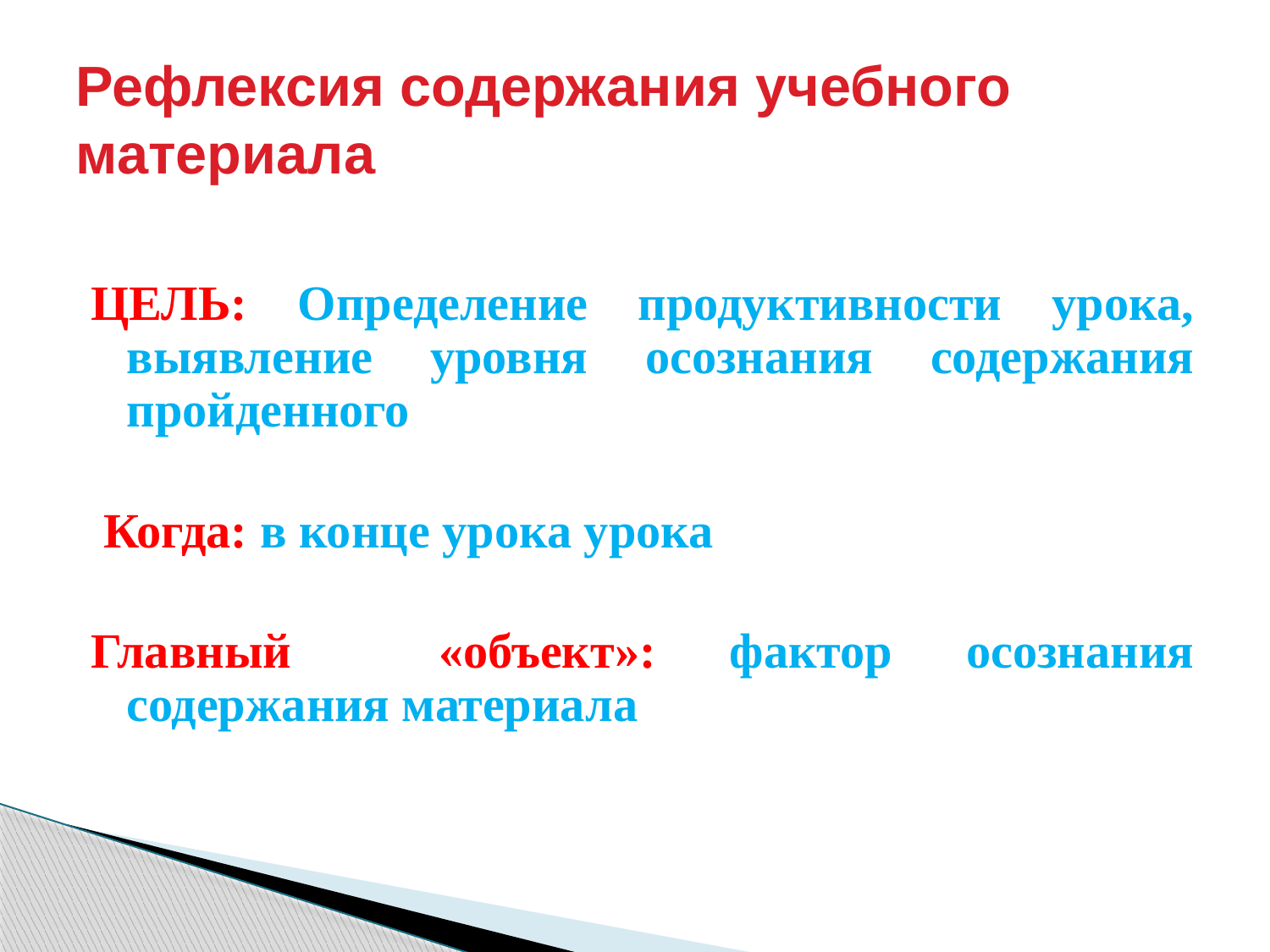

# Рефлексия содержания учебного материала

ЦЕЛЬ: Определение продуктивности урока, выявление уровня осознания содержания пройденного

 Когда: в конце урока урока

Главный  «объект»: фактор осознания содержания материала